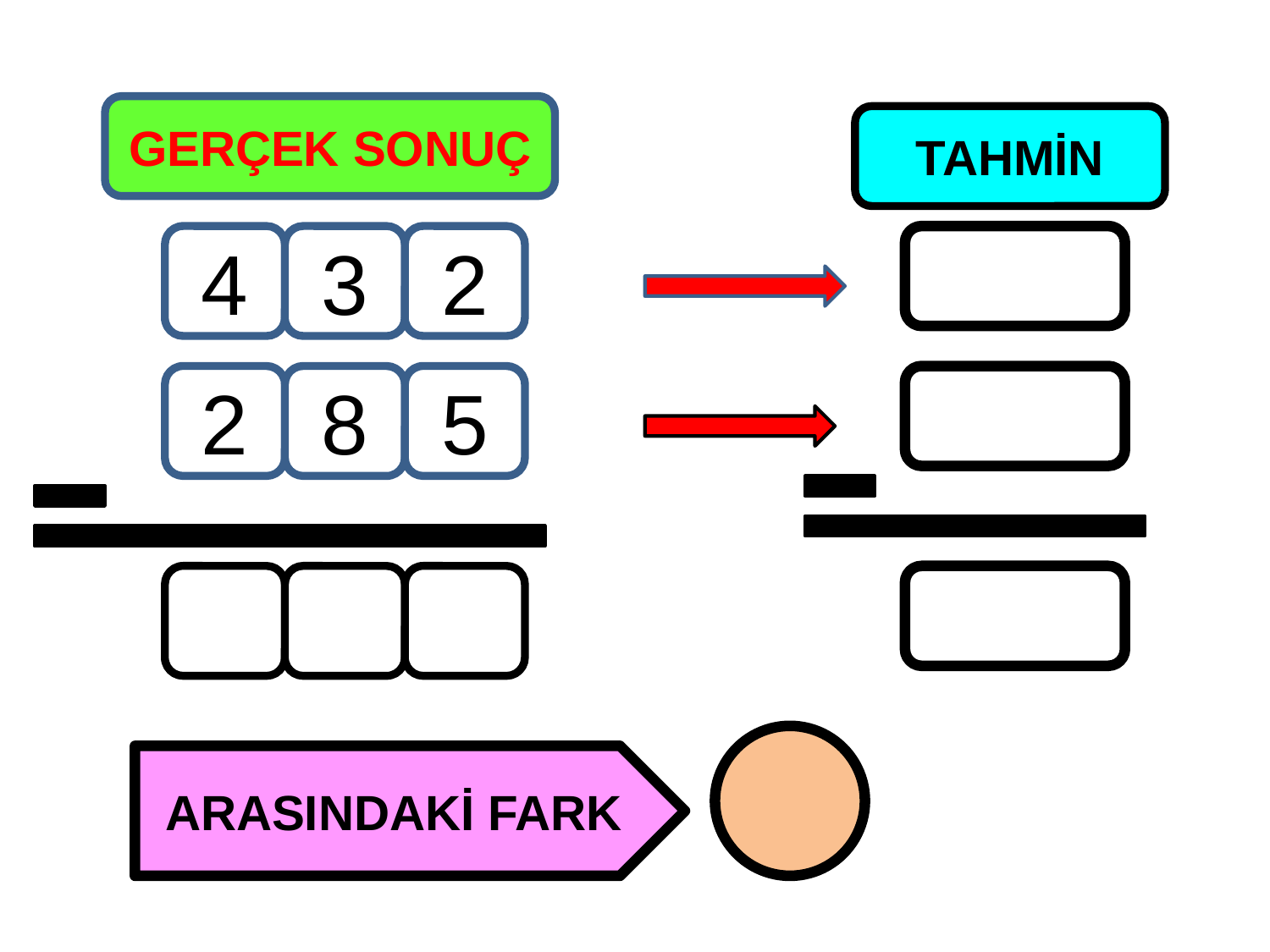

GERÇEK SONUÇ
TAHMİN
4
3
2

2
8
5

ARASINDAKİ FARK